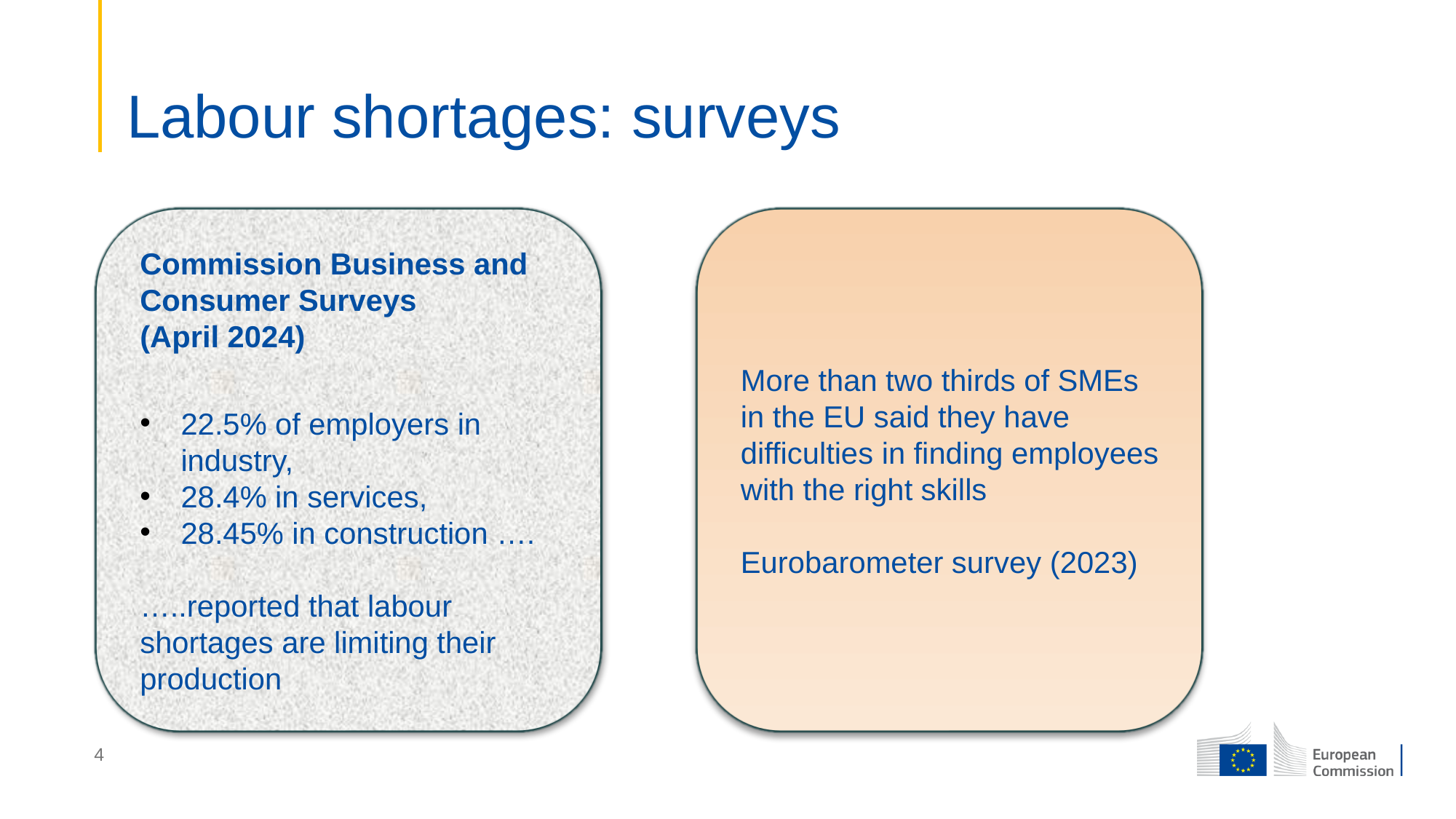

# Labour shortages: surveys
Commission Business and Consumer Surveys
(April 2024)

22.5% of employers in industry,
28.4% in services,
28.45% in construction ….

…..reported that labour shortages are limiting their production
More than two thirds of SMEs in the EU said they have difficulties in finding employees with the right skills

Eurobarometer survey (2023)
4